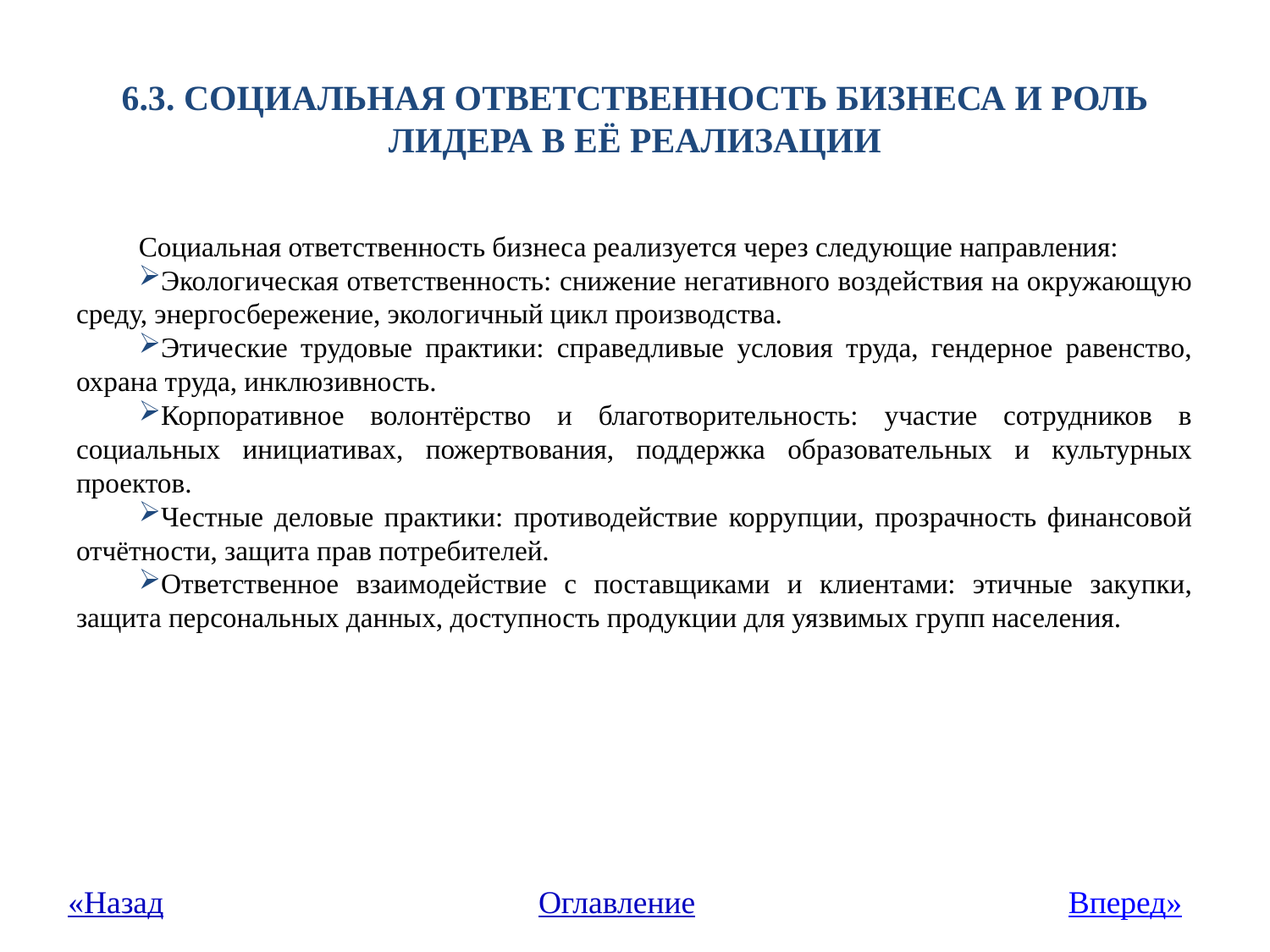

# 6.3. Социальная ответственность бизнеса и роль лидера в её реализации
Социальная ответственность бизнеса реализуется через следующие направления:
Экологическая ответственность: снижение негативного воздействия на окружающую среду, энергосбережение, экологичный цикл производства.
Этические трудовые практики: справедливые условия труда, гендерное равенство, охрана труда, инклюзивность.
Корпоративное волонтёрство и благотворительность: участие сотрудников в социальных инициативах, пожертвования, поддержка образовательных и культурных проектов.
Честные деловые практики: противодействие коррупции, прозрачность финансовой отчётности, защита прав потребителей.
Ответственное взаимодействие с поставщиками и клиентами: этичные закупки, защита персональных данных, доступность продукции для уязвимых групп населения.

«Назад
Оглавление
Вперед»